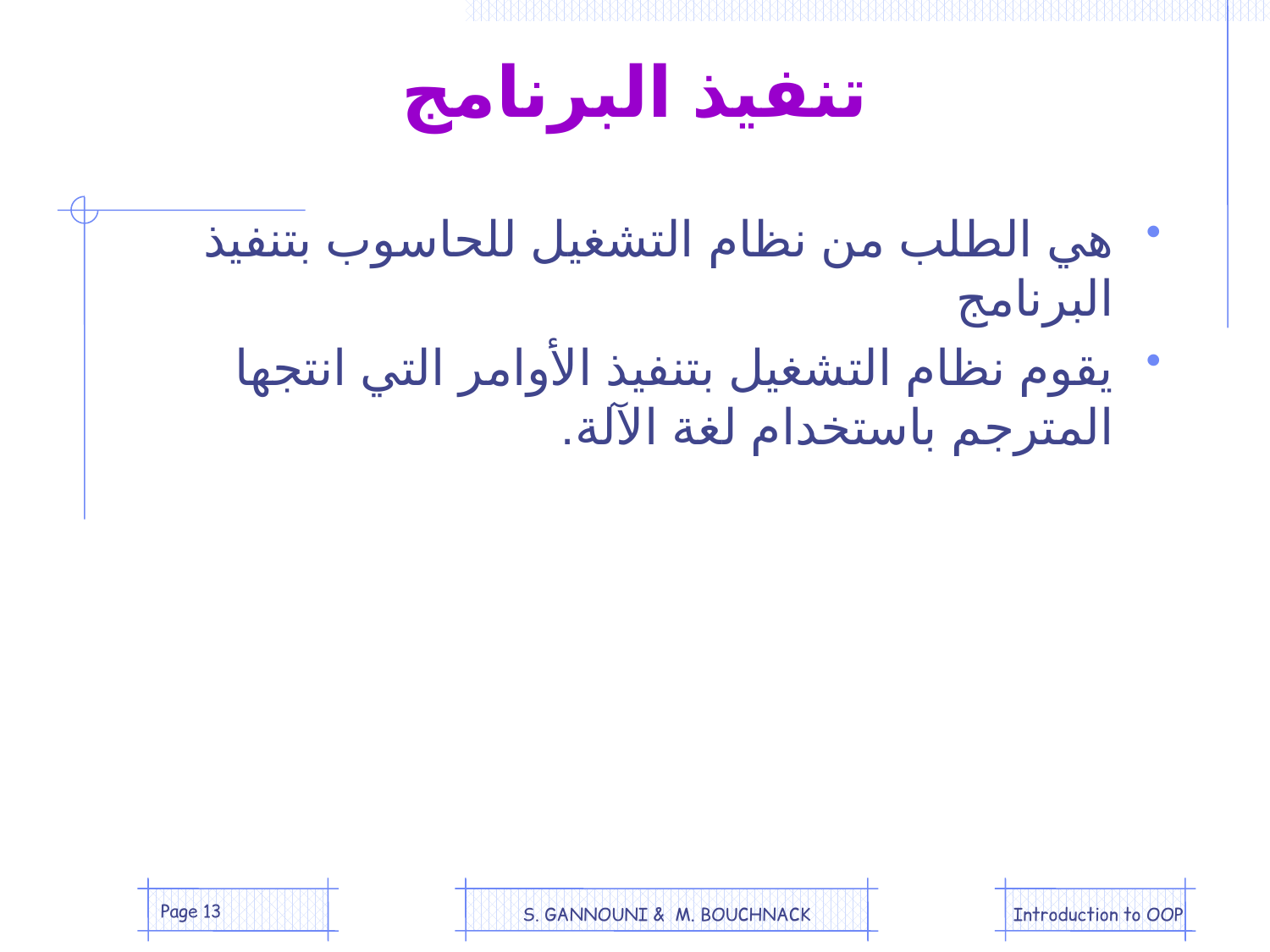

# تنفيذ البرنامج
هي الطلب من نظام التشغيل للحاسوب بتنفيذ البرنامج
يقوم نظام التشغيل بتنفيذ الأوامر التي انتجها المترجم باستخدام لغة الآلة.
Page 13
S. GANNOUNI &  M. BOUCHNACK
Introduction to OOP